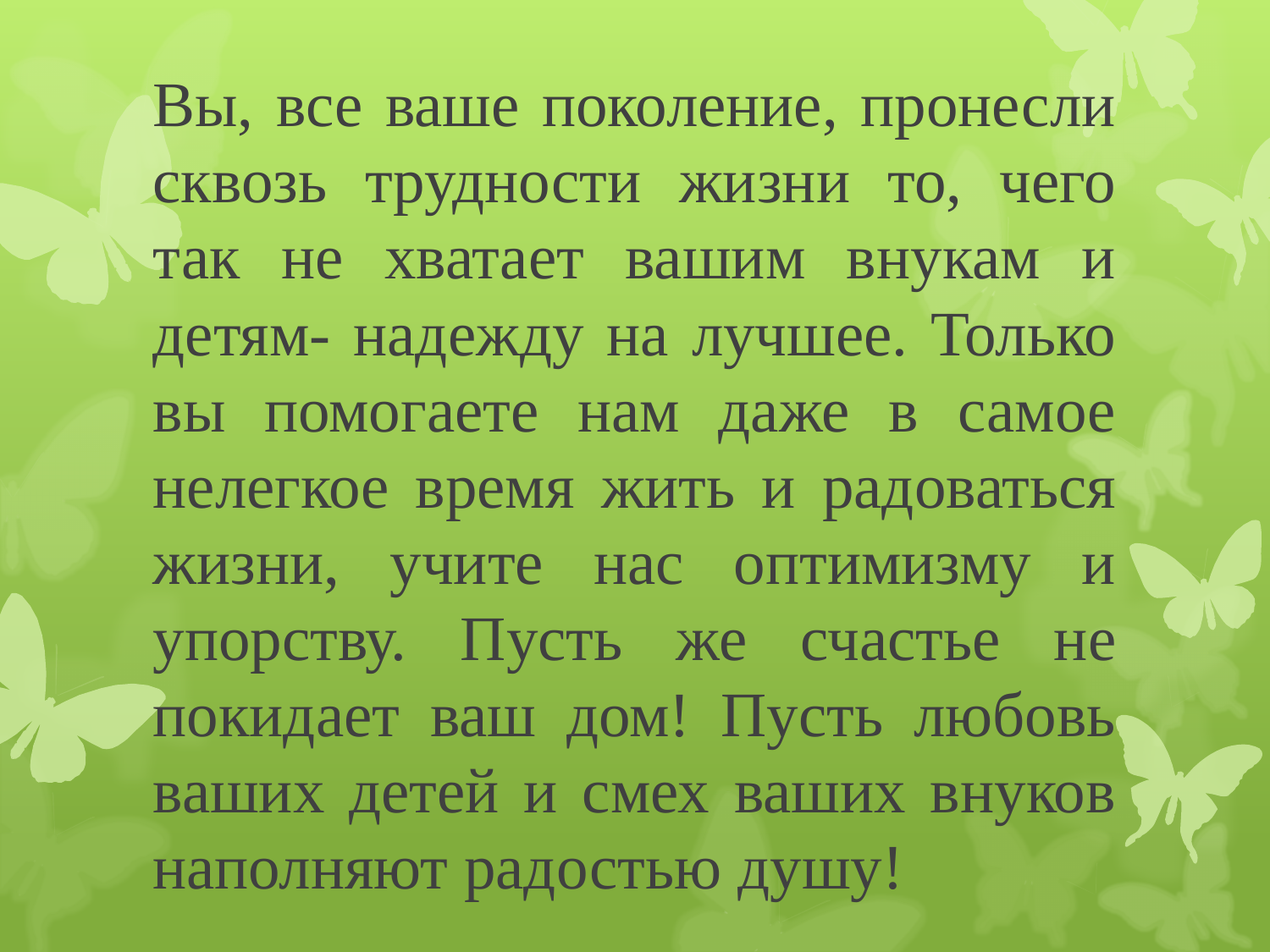

Вы, все ваше поколение, пронесли сквозь трудности жизни то, чего так не хватает вашим внукам и детям- надежду на лучшее. Только вы помогаете нам даже в самое нелегкое время жить и радоваться жизни, учите нас оптимизму и упорству. Пусть же счастье не покидает ваш дом! Пусть любовь ваших детей и смех ваших внуков наполняют радостью душу!